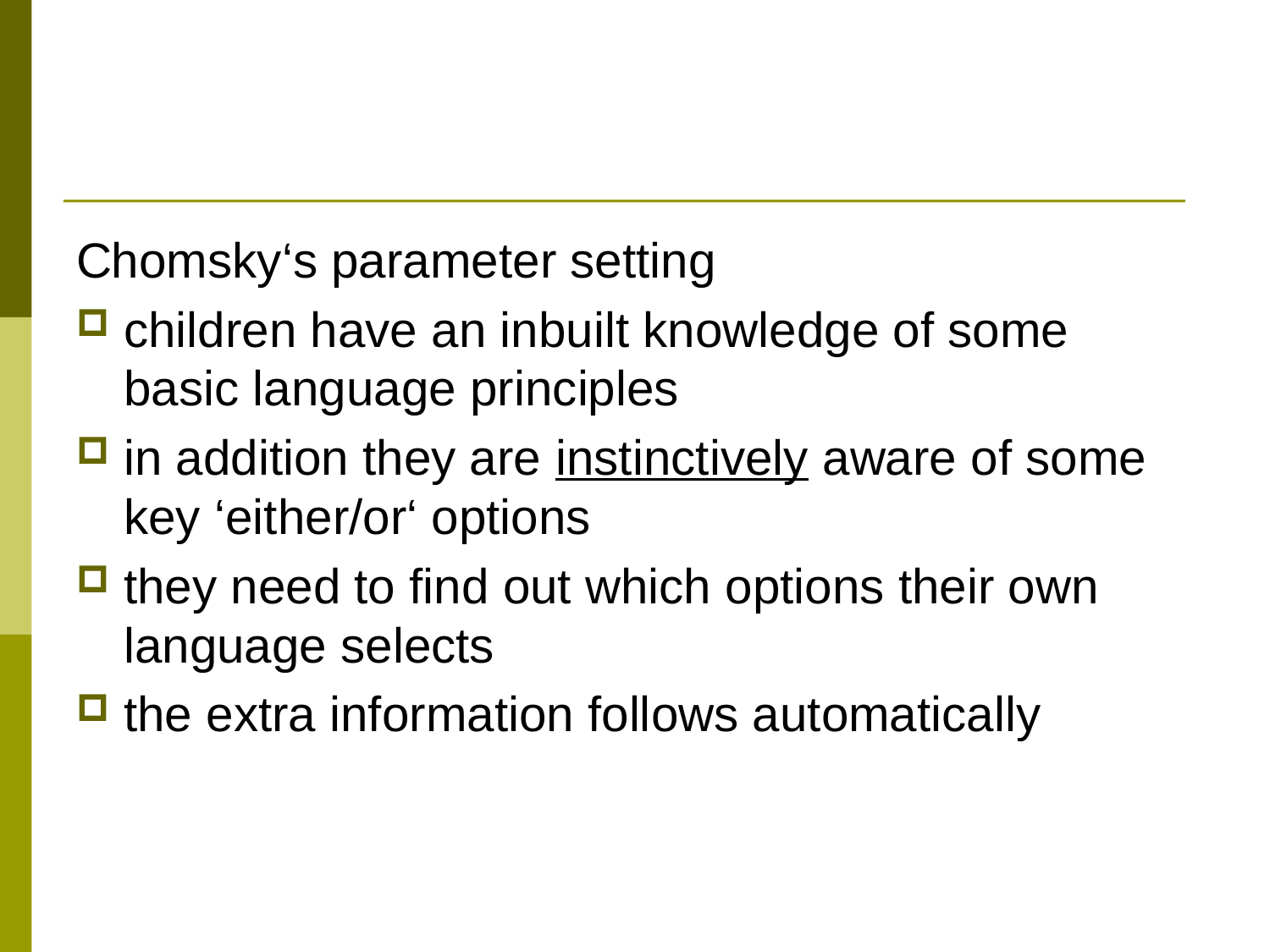

Chomsky‘s parameter setting
children have an inbuilt knowledge of some basic language principles
in addition they are instinctively aware of some key ‘either/or‘ options
they need to find out which options their own language selects
the extra information follows automatically